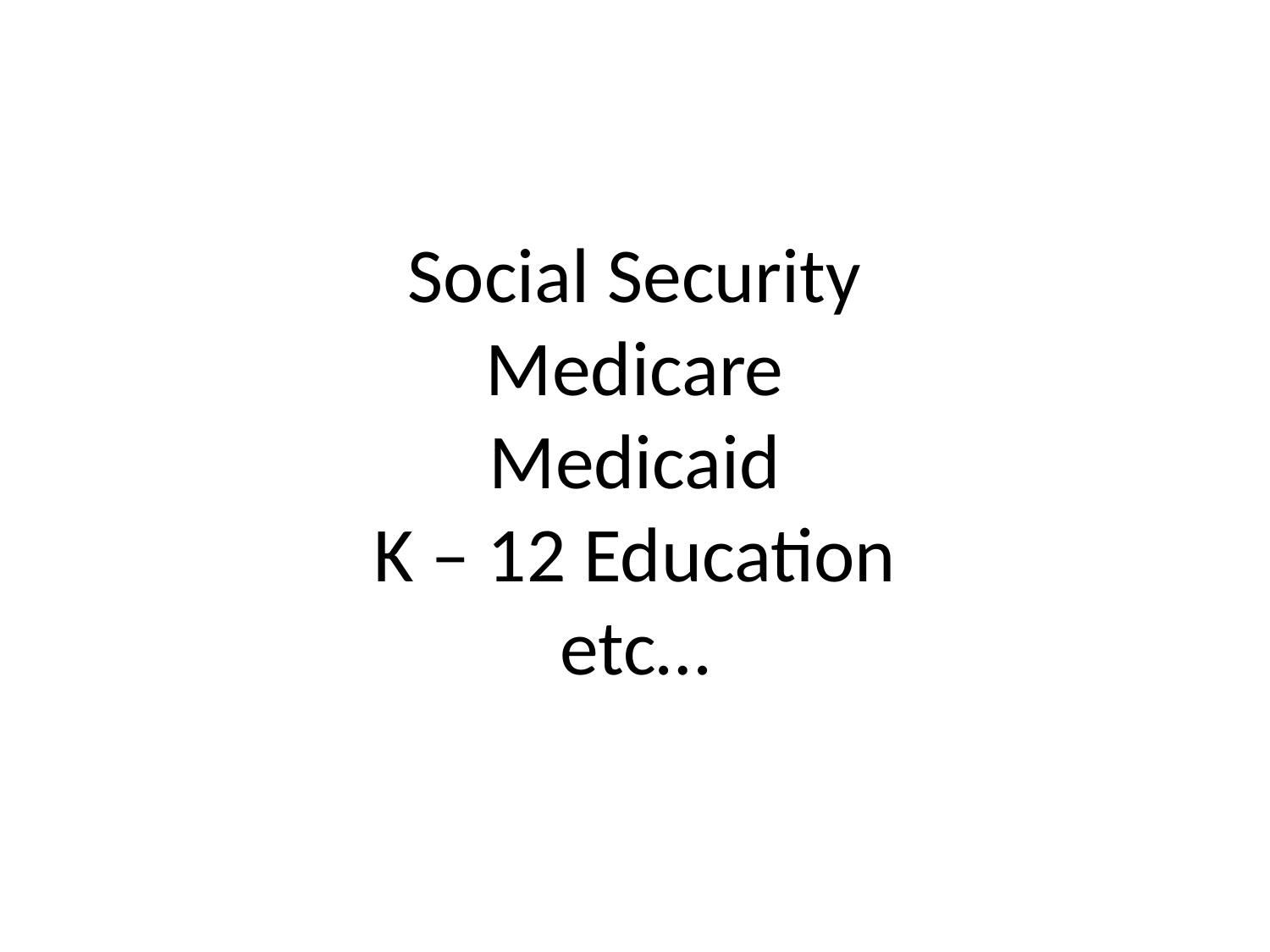

# Social Security Medicare Medicaid K – 12 Education etc…